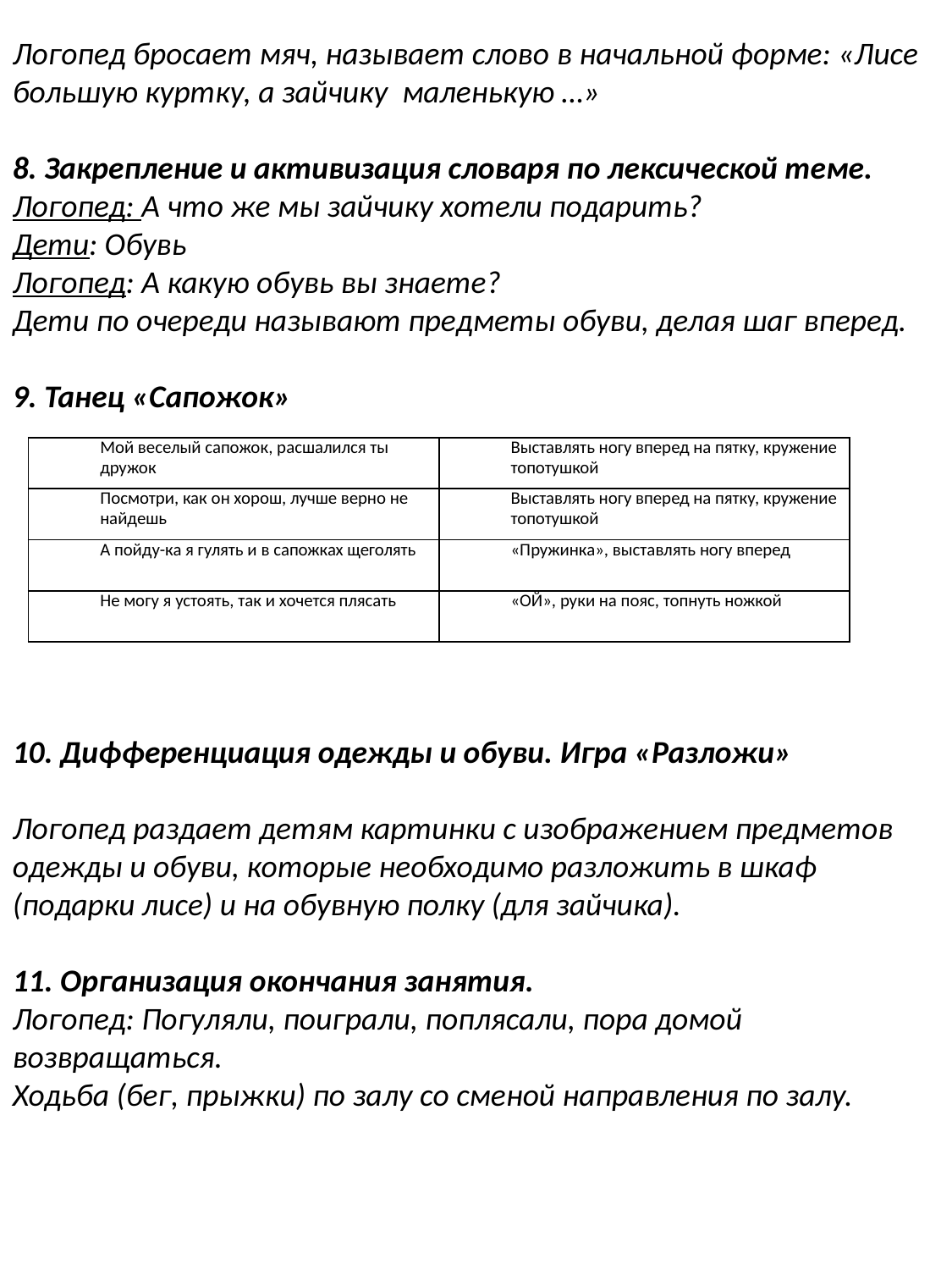

Логопед бросает мяч, называет слово в начальной форме: «Лисе большую куртку, а зайчику  маленькую …»

8. Закрепление и активизация словаря по лексической теме.
Логопед: А что же мы зайчику хотели подарить?
Дети: Обувь
Логопед: А какую обувь вы знаете?
Дети по очереди называют предметы обуви, делая шаг вперед.

9. Танец «Сапожок»

| Мой веселый сапожок, расшалился ты дружок | Выставлять ногу вперед на пятку, кружение топотушкой |
| --- | --- |
| Посмотри, как он хорош, лучше верно не найдешь | Выставлять ногу вперед на пятку, кружение топотушкой |
| А пойду-ка я гулять и в сапожках щеголять | «Пружинка», выставлять ногу вперед |
| Не могу я устоять, так и хочется плясать | «ОЙ», руки на пояс, топнуть ножкой |
10. Дифференциация одежды и обуви. Игра «Разложи»

Логопед раздает детям картинки с изображением предметов одежды и обуви, которые необходимо разложить в шкаф (подарки лисе) и на обувную полку (для зайчика).

11. Организация окончания занятия.
Логопед: Погуляли, поиграли, поплясали, пора домой возвращаться.
Ходьба (бег, прыжки) по залу со сменой направления по залу.